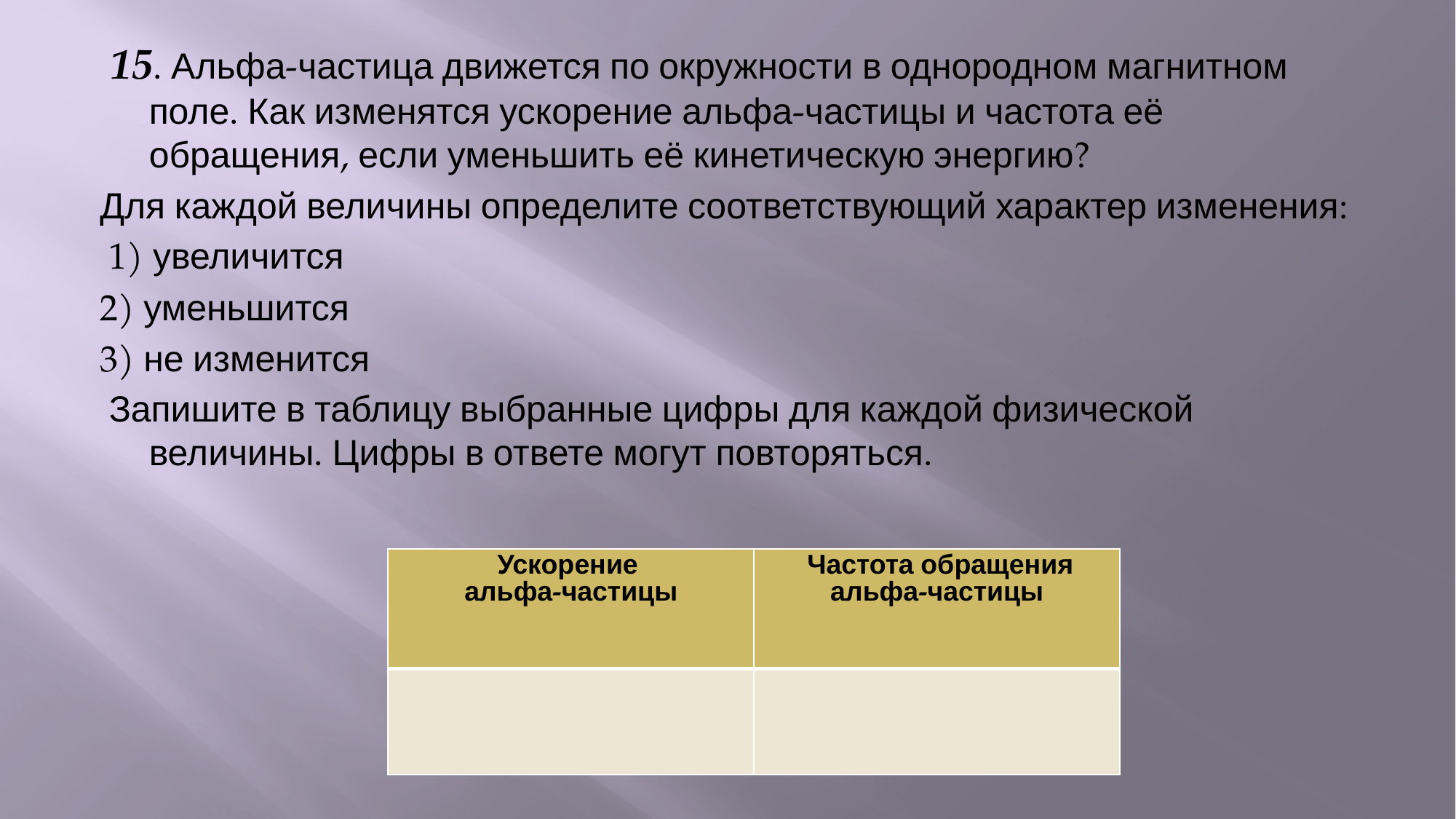

15. Альфа-частица движется по окружности в однородном магнитном поле. Как изменятся ускорение альфа-частицы и частота её обращения, если уменьшить её кинетическую энергию?
Для каждой величины определите соответствующий характер изменения:
 1) увеличится
2) уменьшится
3) не изменится
 Запишите в таблицу выбранные цифры для каждой физической величины. Цифры в ответе могут повторяться.

#
| Ускорение альфа-частицы | Частота обращения альфа-частицы |
| --- | --- |
|  |  |